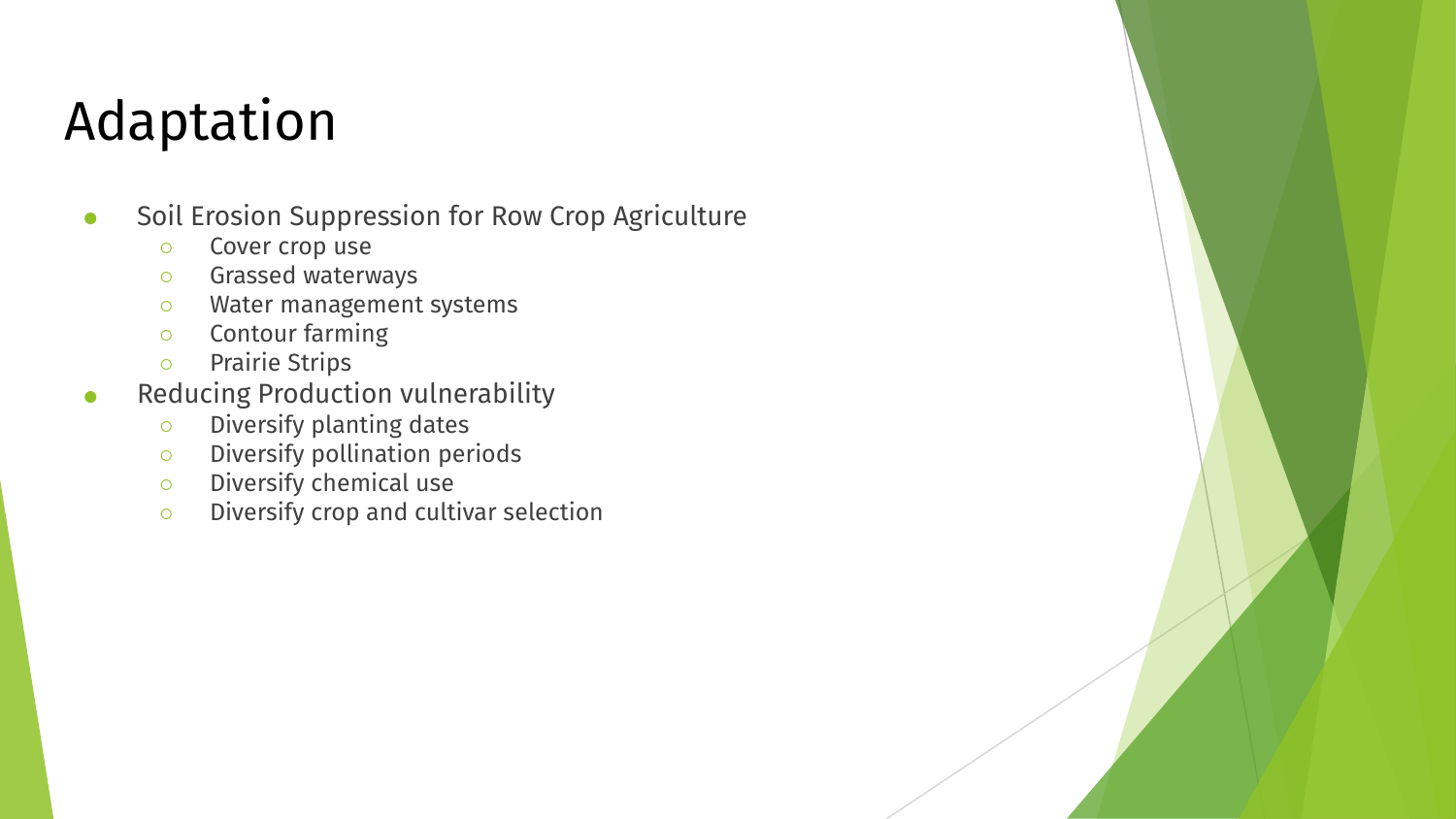

# Adaptation
Soil Erosion Suppression for Row Crop Agriculture
Cover crop use
Grassed waterways
Water management systems
Contour farming
Prairie Strips
Reducing Production vulnerability
Diversify planting dates
Diversify pollination periods
Diversify chemical use
Diversify crop and cultivar selection